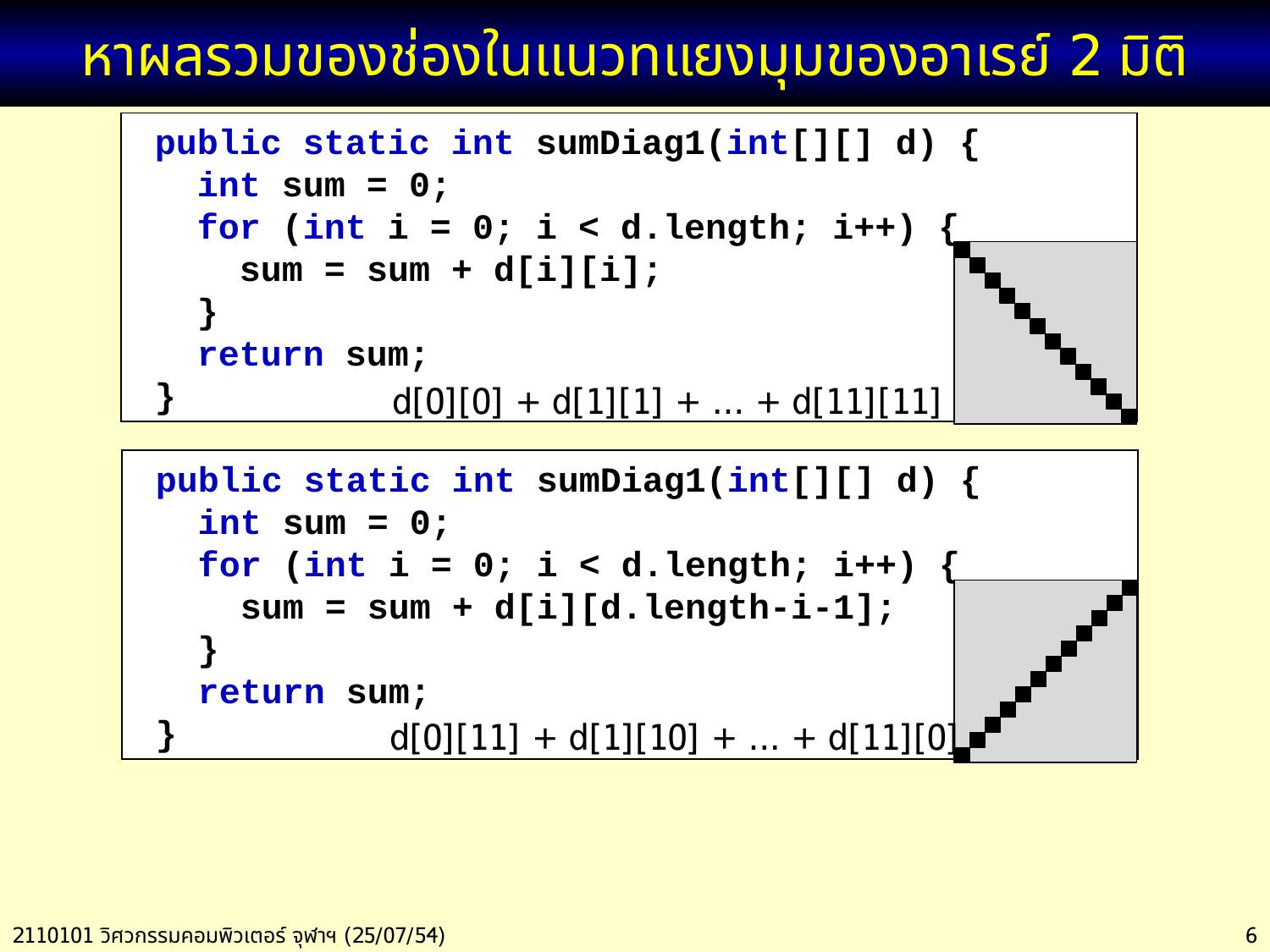

# หาผลรวมของช่องในแนวทแยงมุมของอาเรย์ 2 มิติ
 public static int sumDiag1(int[][] d) {
   int sum = 0;
   for (int i = 0; i < d.length; i++) {
     sum = sum + d[i][i];
   }
   return sum;
 }

d[0][0] + d[1][1] + ... + d[11][11]
 public static int sumDiag1(int[][] d) {
   int sum = 0;
   for (int i = 0; i < d.length; i++) {
     sum = sum + d[i][d.length-i-1];
   }
   return sum;
 }

d[0][11] + d[1][10] + ... + d[11][0]